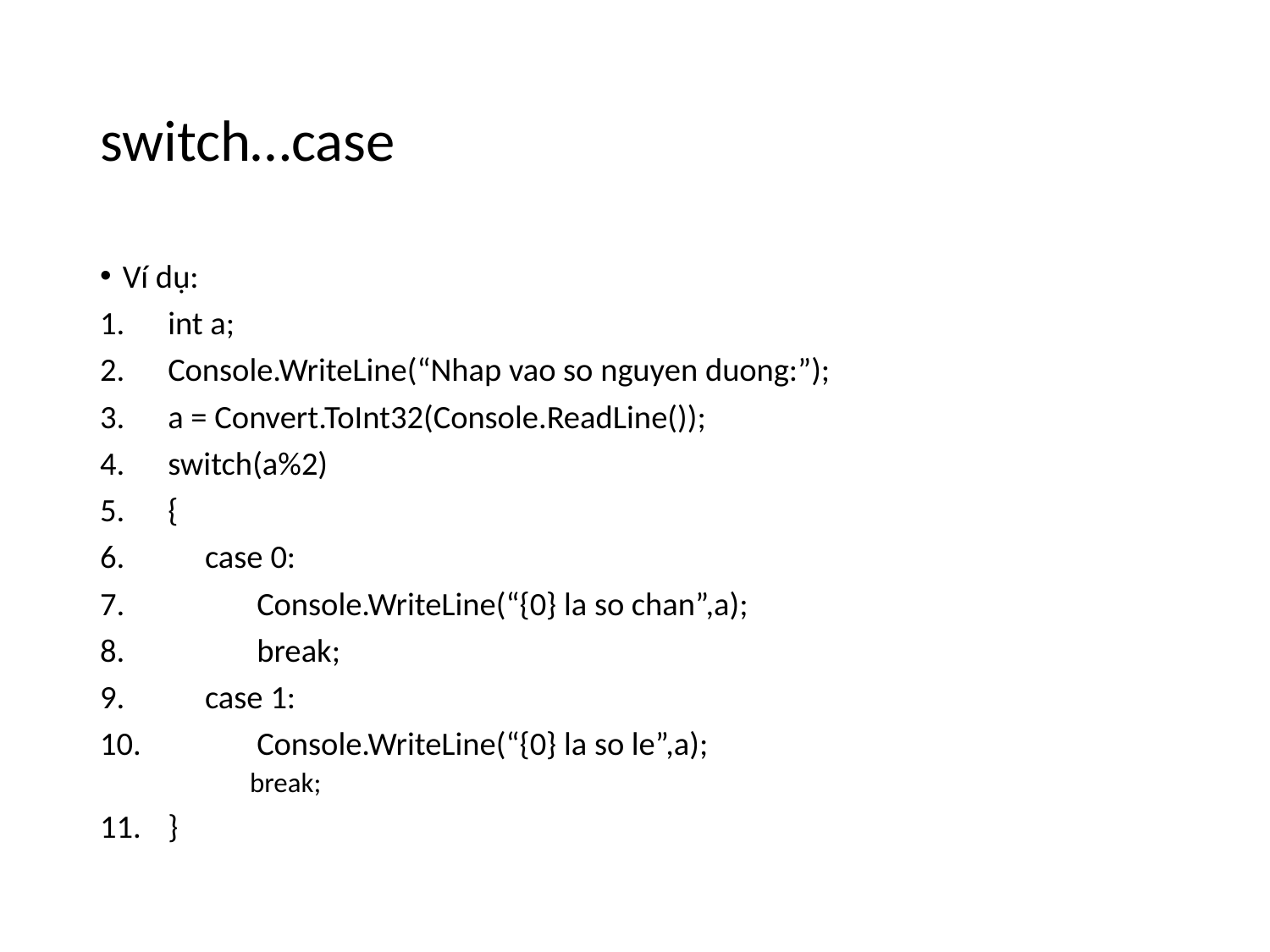

# switch…case
Ví dụ:
int a;
Console.WriteLine(“Nhap vao so nguyen duong:”);
a = Convert.ToInt32(Console.ReadLine());
switch(a%2)
{
     case 0:
            Console.WriteLine(“{0} la so chan”,a);
            break;
     case 1:
            Console.WriteLine(“{0} la so le”,a);
                break;
}